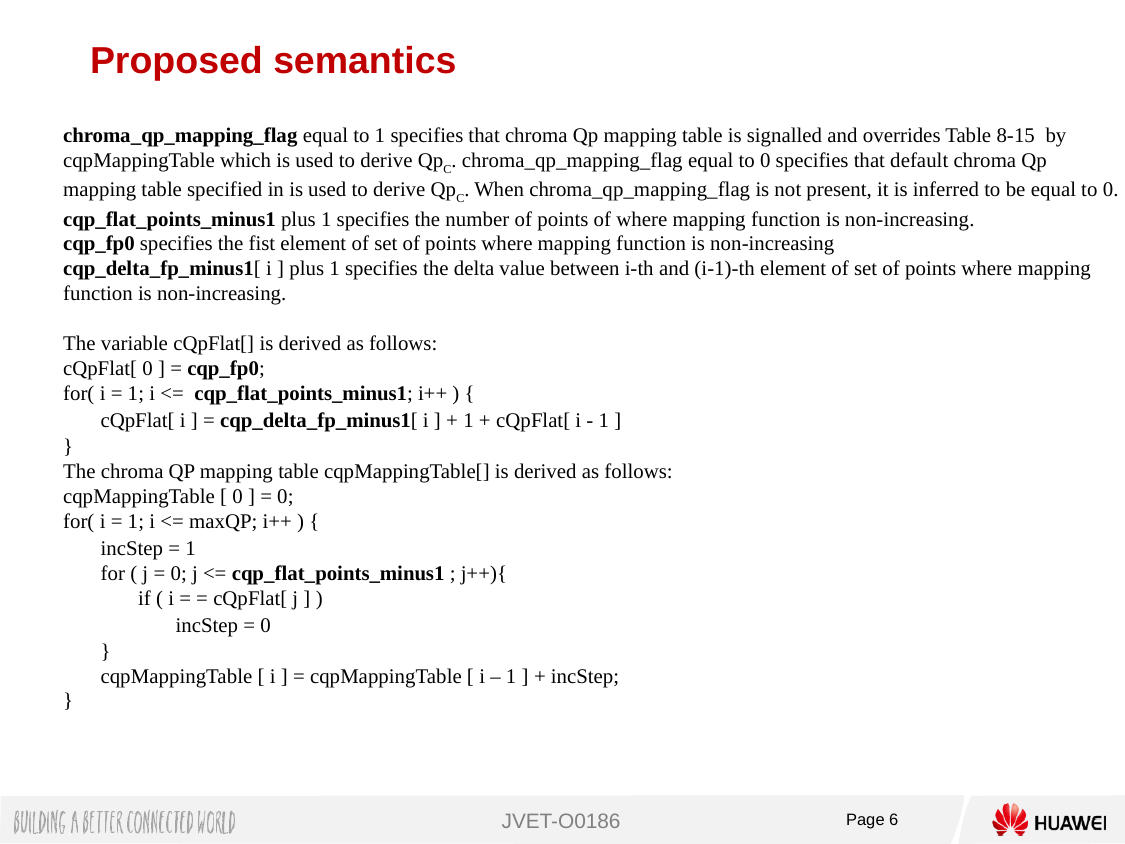

Proposed semantics
chroma_qp_mapping_flag equal to 1 specifies that chroma Qp mapping table is signalled and overrides Table 8‑15  by cqpMappingTable which is used to derive QpC. chroma_qp_mapping_flag equal to 0 specifies that default chroma Qp mapping table specified in is used to derive QpC. When chroma_qp_mapping_flag is not present, it is inferred to be equal to 0.
cqp_flat_points_minus1 plus 1 specifies the number of points of where mapping function is non-increasing.
cqp_fp0 specifies the fist element of set of points where mapping function is non-increasing
cqp_delta_fp_minus1[ i ] plus 1 specifies the delta value between i-th and (i-1)-th element of set of points where mapping function is non-increasing.

The variable cQpFlat[] is derived as follows:
cQpFlat[ 0 ] = cqp_fp0;
for( i = 1; i <=  cqp_flat_points_minus1; i++ ) {
	cQpFlat[ i ] = cqp_delta_fp_minus1[ i ] + 1 + cQpFlat[ i - 1 ]
}
The chroma QP mapping table cqpMappingTable[] is derived as follows:
cqpMappingTable [ 0 ] = 0;
for( i = 1; i <= maxQP; i++ ) {
	incStep = 1
	for ( j = 0; j <= cqp_flat_points_minus1 ; j++){
		if ( i = = cQpFlat[ j ] )
			incStep = 0
	}
	cqpMappingTable [ i ] = cqpMappingTable [ i – 1 ] + incStep;
}